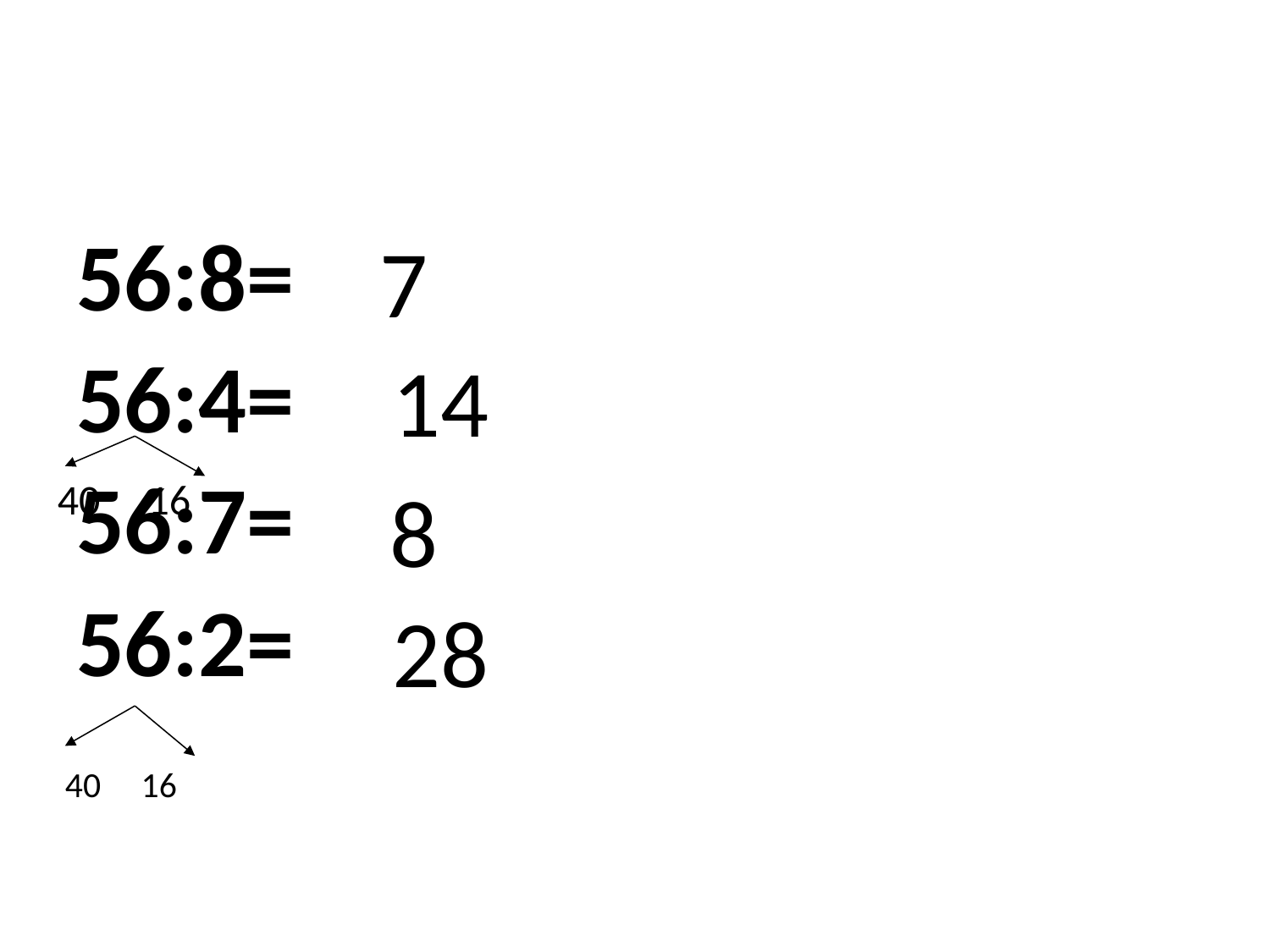

#
7
56:8=
56:4=
56:7=
56:2=
14

40     16
8

28

40     16